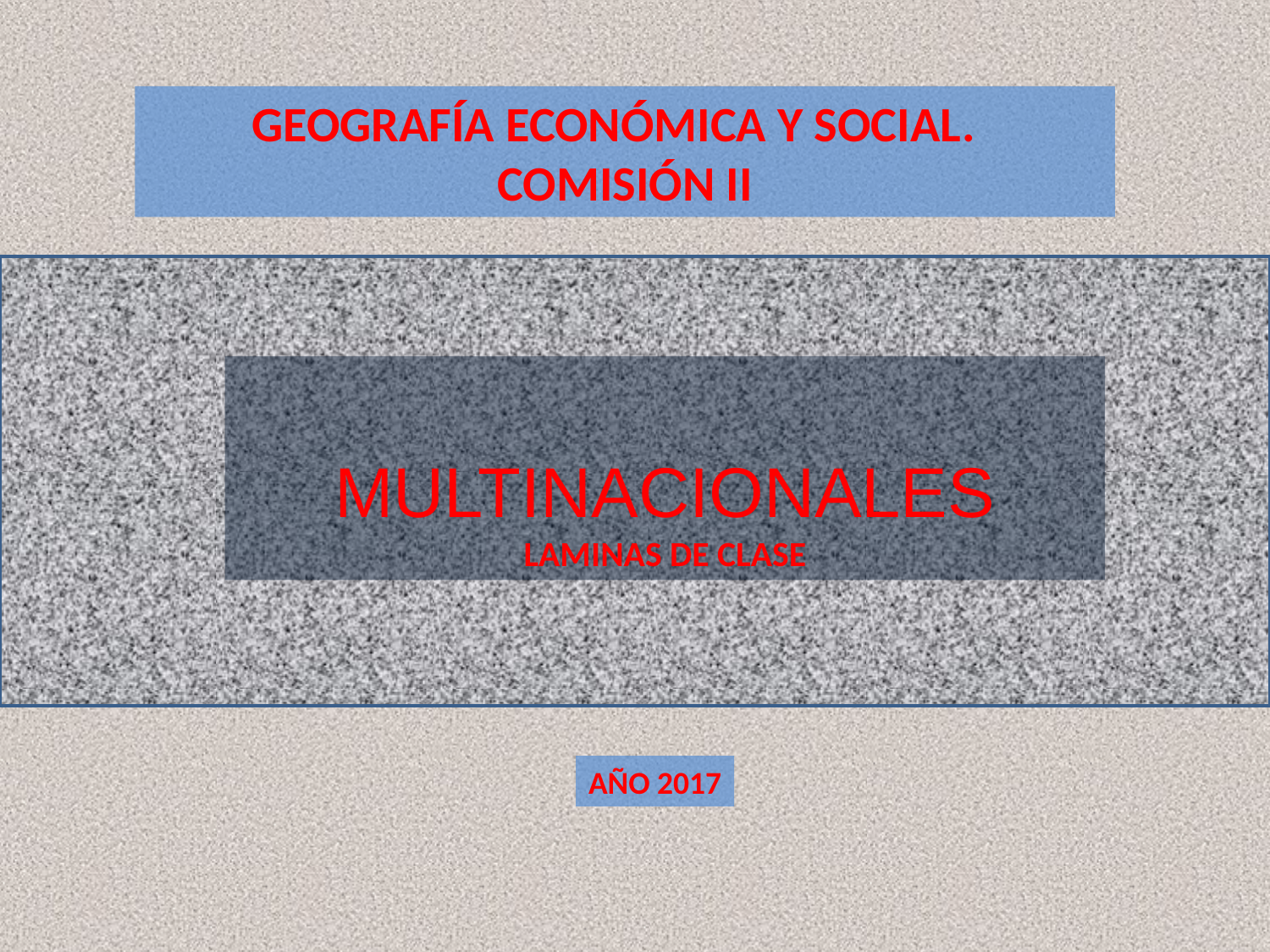

GEOGRAFÍA ECONÓMICA Y SOCIAL.   COMISIÓN II

MULTINACIONALES
LAMINAS DE CLASE
AÑO 2017